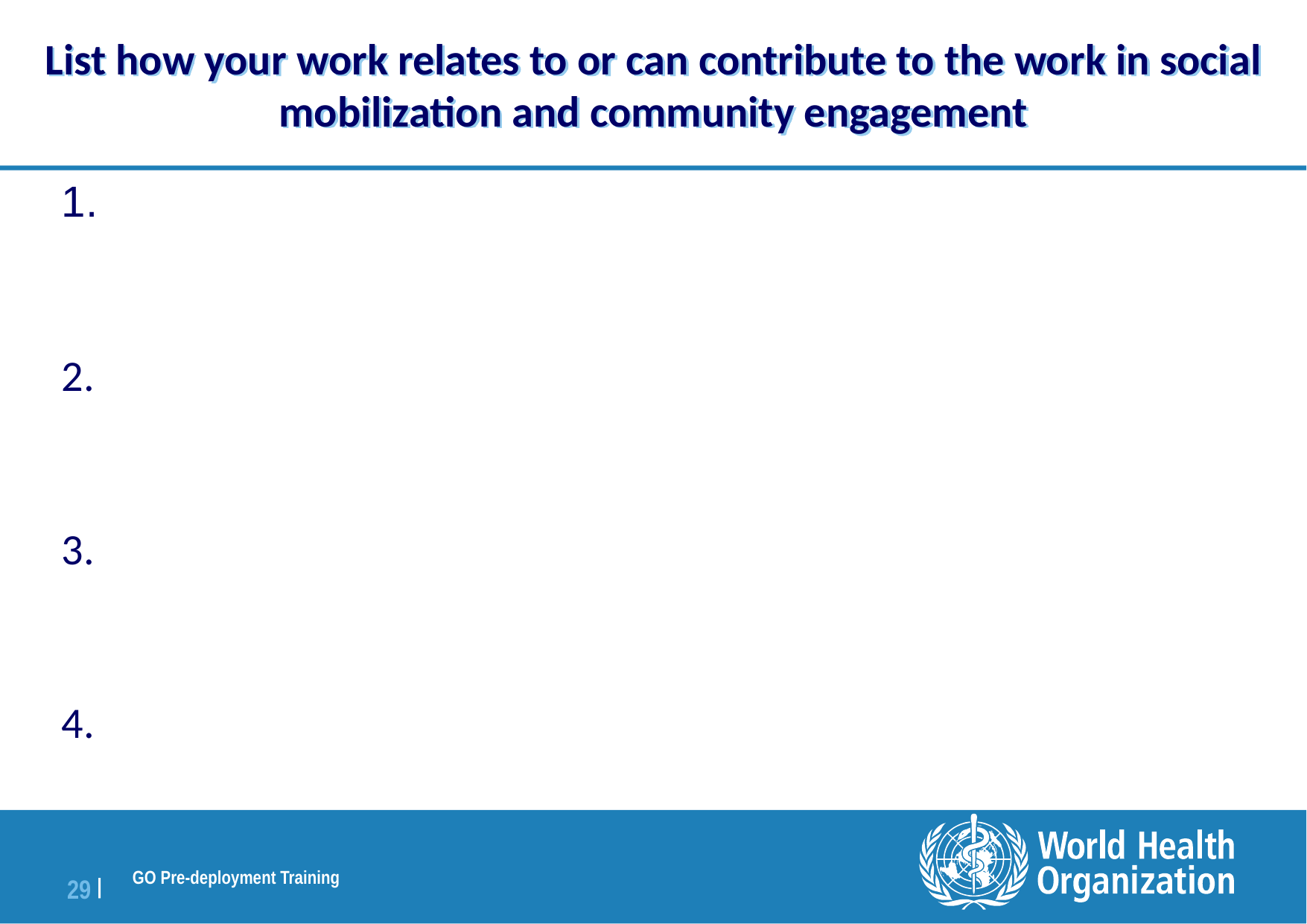

# List how your work relates to or can contribute to the work in social mobilization and community engagement
1.

2.

3.

4.